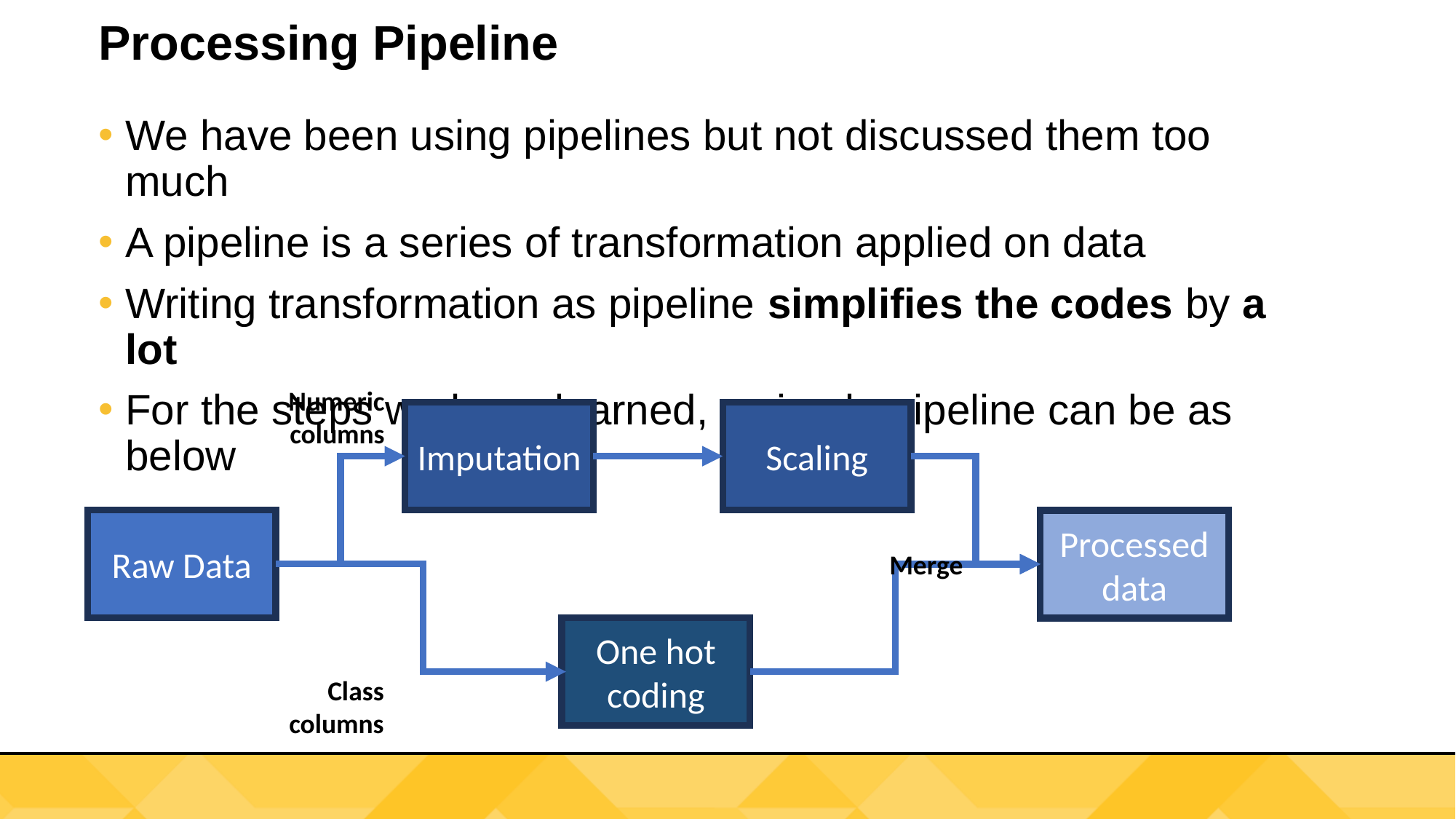

# Processing Pipeline
We have been using pipelines but not discussed them too much
A pipeline is a series of transformation applied on data
Writing transformation as pipeline simplifies the codes by a lot
For the steps we have learned, a simple pipeline can be as below
Numeric
columns
Imputation
Scaling
Raw Data
Processed data
Merge
One hot coding
Class
columns